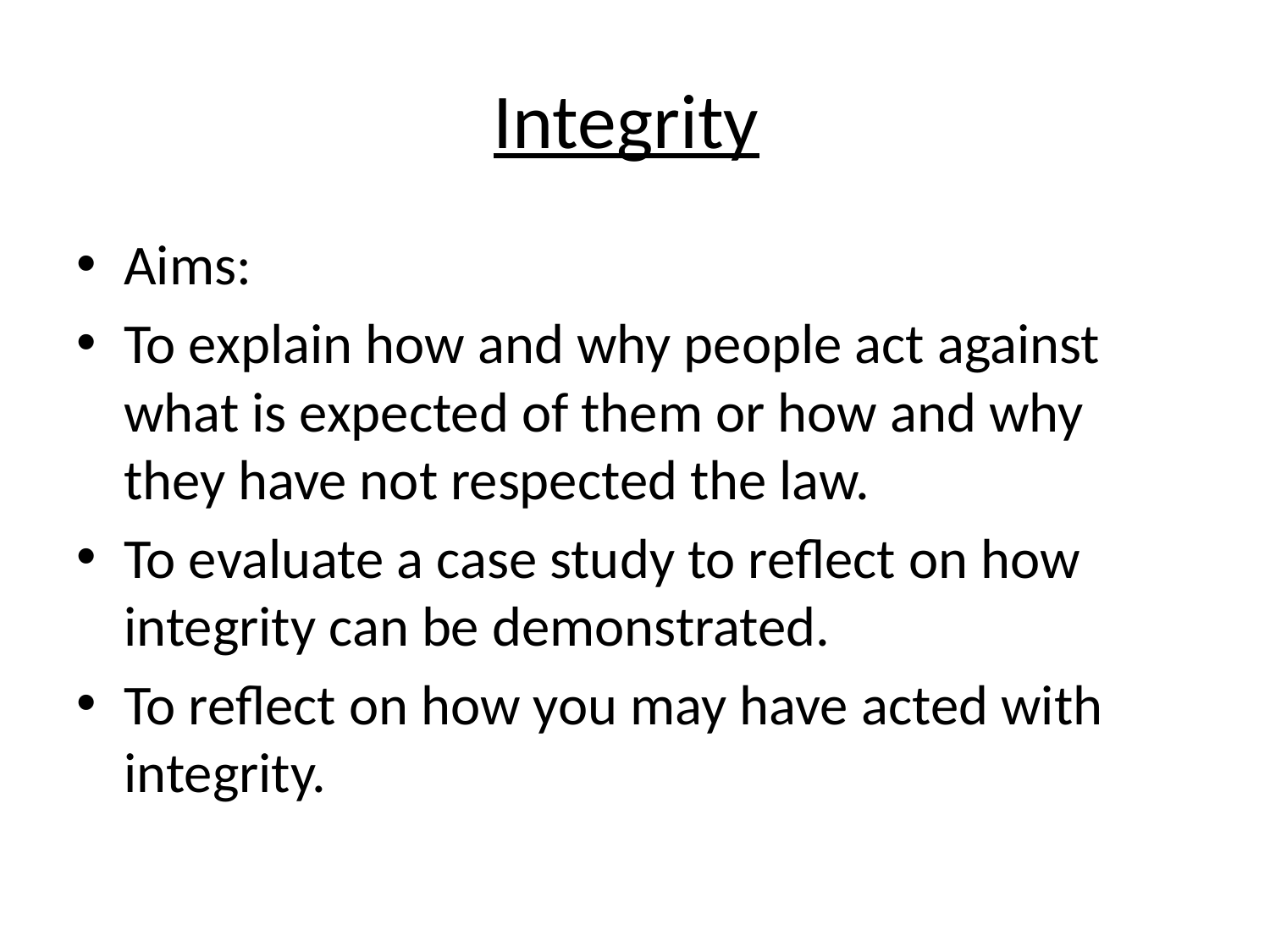

# Integrity
Aims:
To explain how and why people act against what is expected of them or how and why they have not respected the law.
To evaluate a case study to reflect on how integrity can be demonstrated.
To reflect on how you may have acted with integrity.